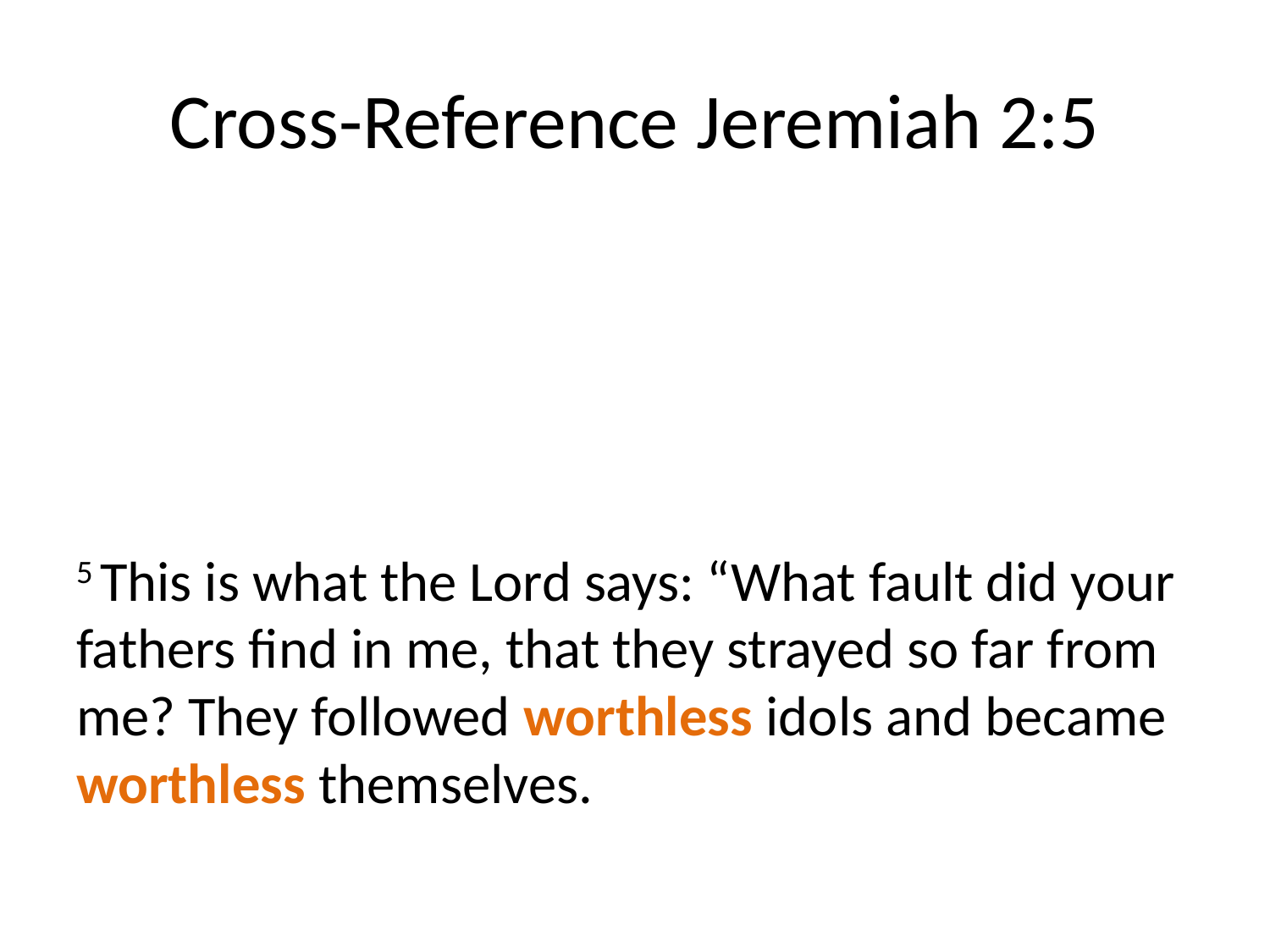

# Cross-Reference Jeremiah 2:5

5 This is what the Lord says: “What fault did your fathers find in me, that they strayed so far from me? They followed worthless idols and became worthless themselves.